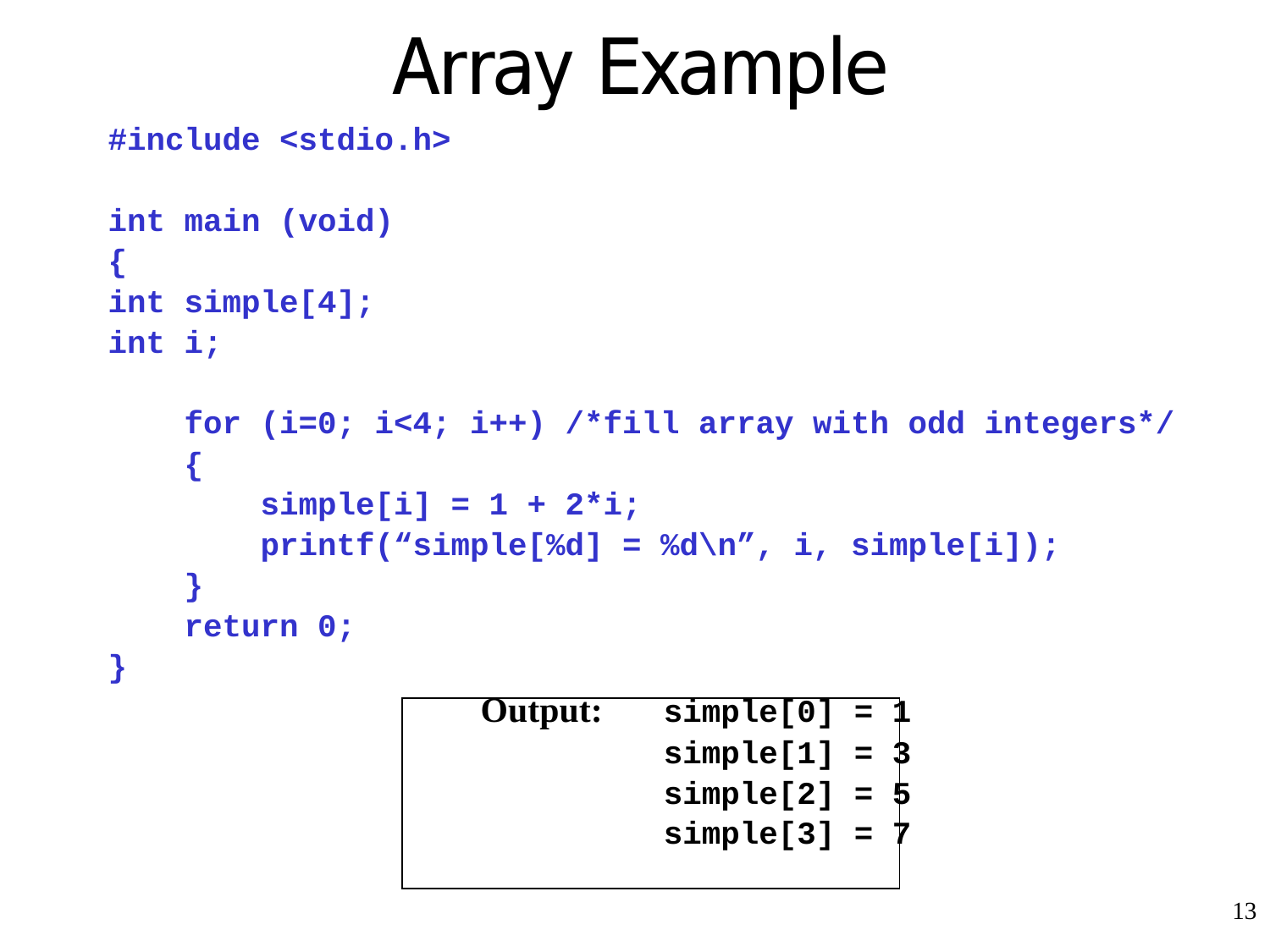

# Array Example
#include <stdio.h>

int main (void)
{
int simple[4];
int i;

    for (i=0; i<4; i++) /*fill array with odd integers*/
    {
        simple[i] = 1 + 2*i;
        printf(“simple[%d] = %d\n”, i, simple[i]);
    }
    return 0;
}
			        Output:	simple[0] = 1
					simple[1] = 3
					simple[2] = 5
					simple[3] = 7

13